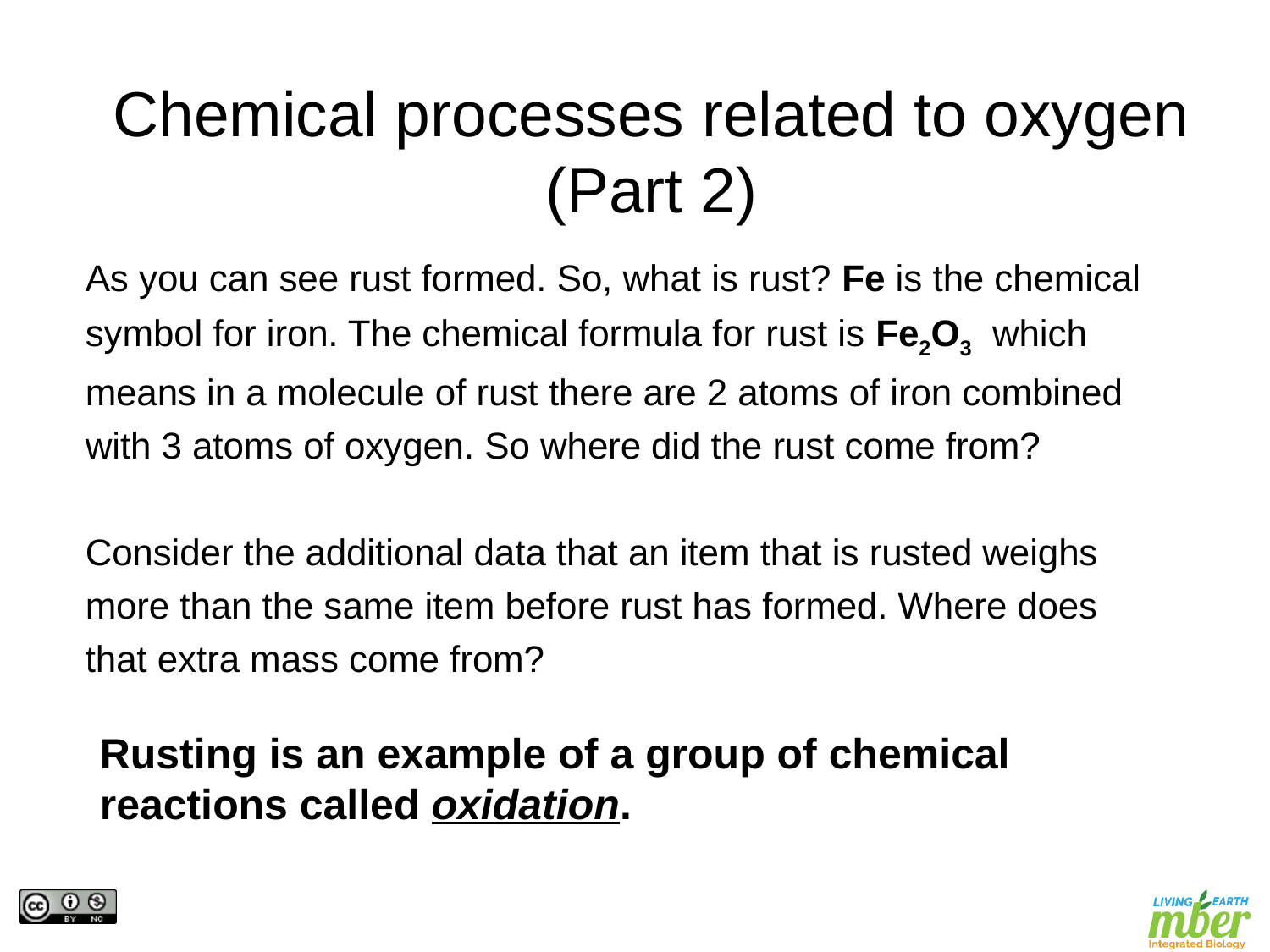

Chemical processes related to oxygen
(Part 2)
As you can see rust formed. So, what is rust? Fe is the chemical symbol for iron. The chemical formula for rust is Fe2O3  which means in a molecule of rust there are 2 atoms of iron combined with 3 atoms of oxygen. So where did the rust come from?

Consider the additional data that an item that is rusted weighs more than the same item before rust has formed. Where does that extra mass come from?

Rusting is an example of a group of chemical reactions called oxidation.